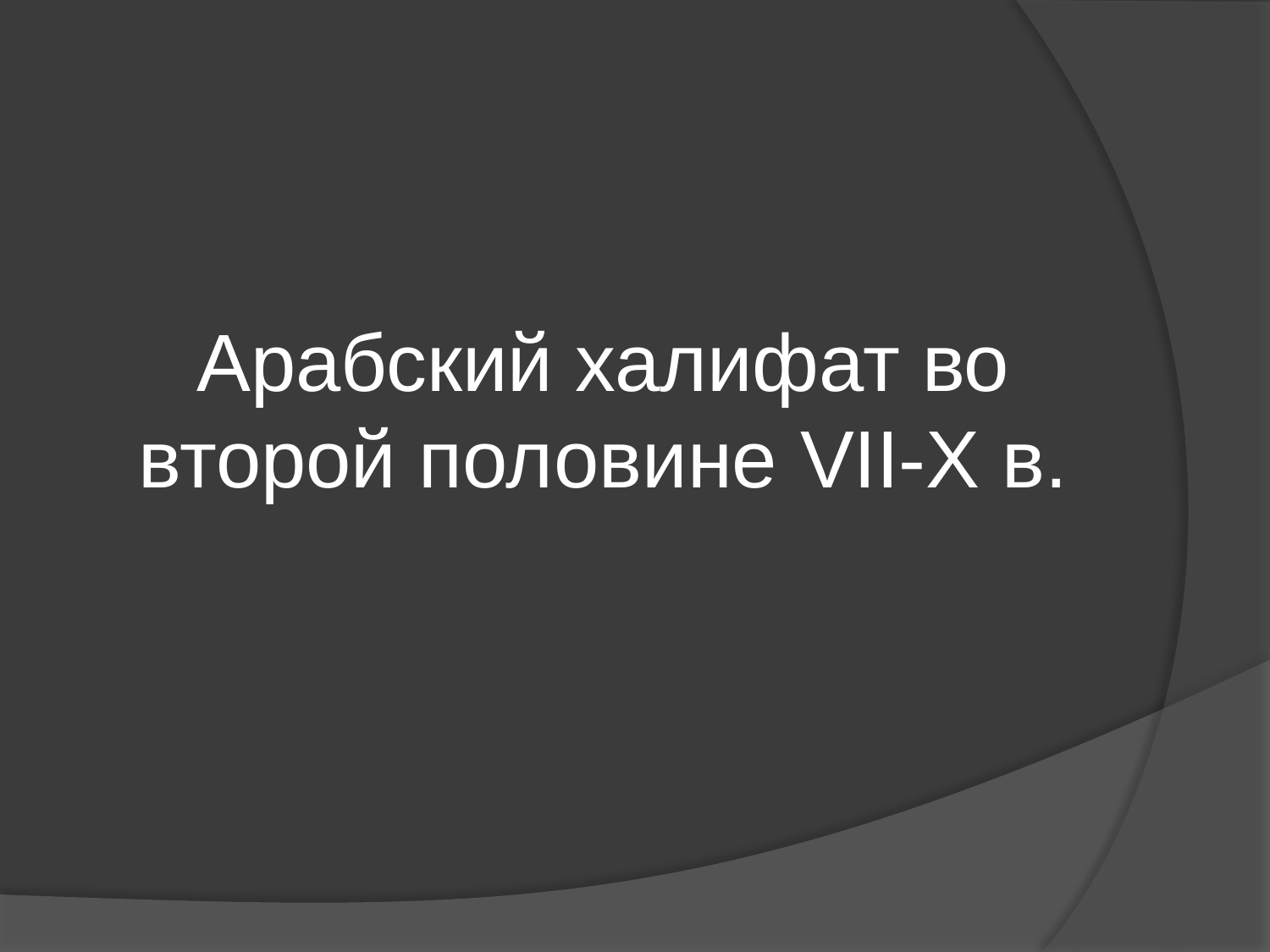

# Арабский халифат во второй половине VII-X в.